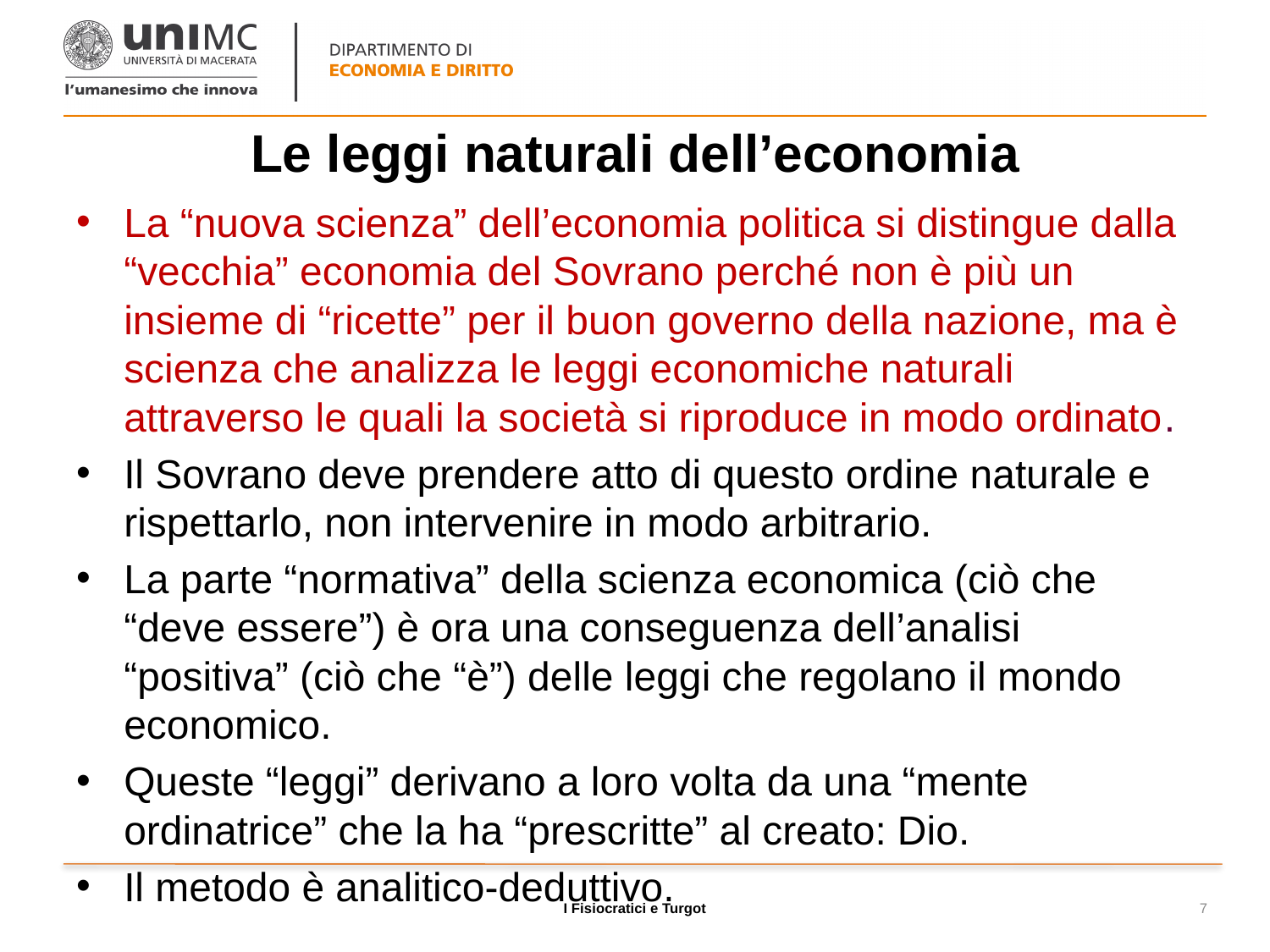

# Le leggi naturali dell’economia
La “nuova scienza” dell’economia politica si distingue dalla “vecchia” economia del Sovrano perché non è più un insieme di “ricette” per il buon governo della nazione, ma è scienza che analizza le leggi economiche naturali attraverso le quali la società si riproduce in modo ordinato.
Il Sovrano deve prendere atto di questo ordine naturale e rispettarlo, non intervenire in modo arbitrario.
La parte “normativa” della scienza economica (ciò che “deve essere”) è ora una conseguenza dell’analisi “positiva” (ciò che “è”) delle leggi che regolano il mondo economico.
Queste “leggi” derivano a loro volta da una “mente ordinatrice” che la ha “prescritte” al creato: Dio.
Il metodo è analitico-deduttivo.

I Fisiocratici e Turgot
7